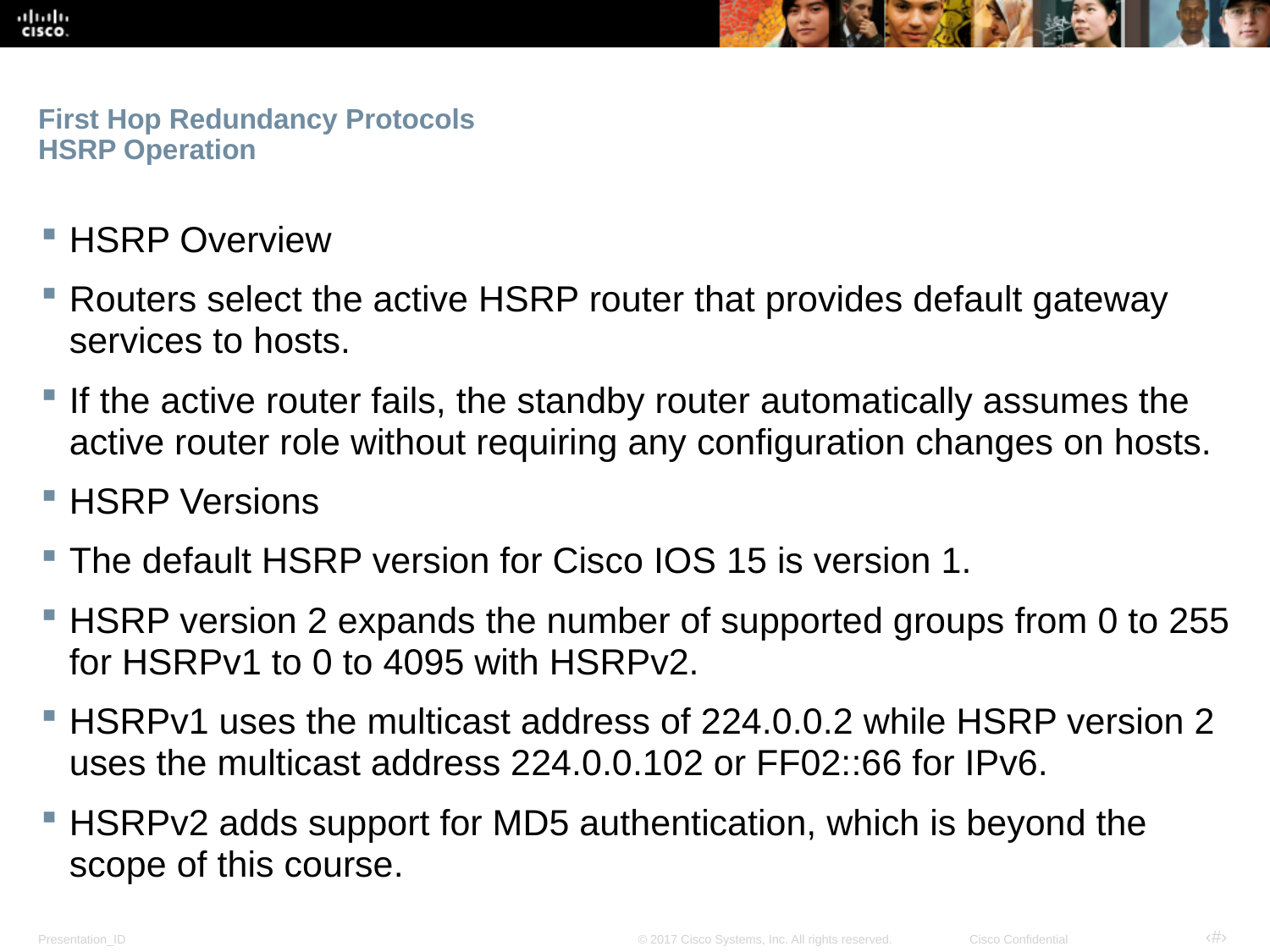

# First Hop Redundancy Protocols HSRP Operation
HSRP Overview
Routers select the active HSRP router that provides default gateway services to hosts.
If the active router fails, the standby router automatically assumes the active router role without requiring any configuration changes on hosts.
HSRP Versions
The default HSRP version for Cisco IOS 15 is version 1.
HSRP version 2 expands the number of supported groups from 0 to 255 for HSRPv1 to 0 to 4095 with HSRPv2.
HSRPv1 uses the multicast address of 224.0.0.2 while HSRP version 2 uses the multicast address 224.0.0.102 or FF02::66 for IPv6.
HSRPv2 adds support for MD5 authentication, which is beyond the scope of this course.